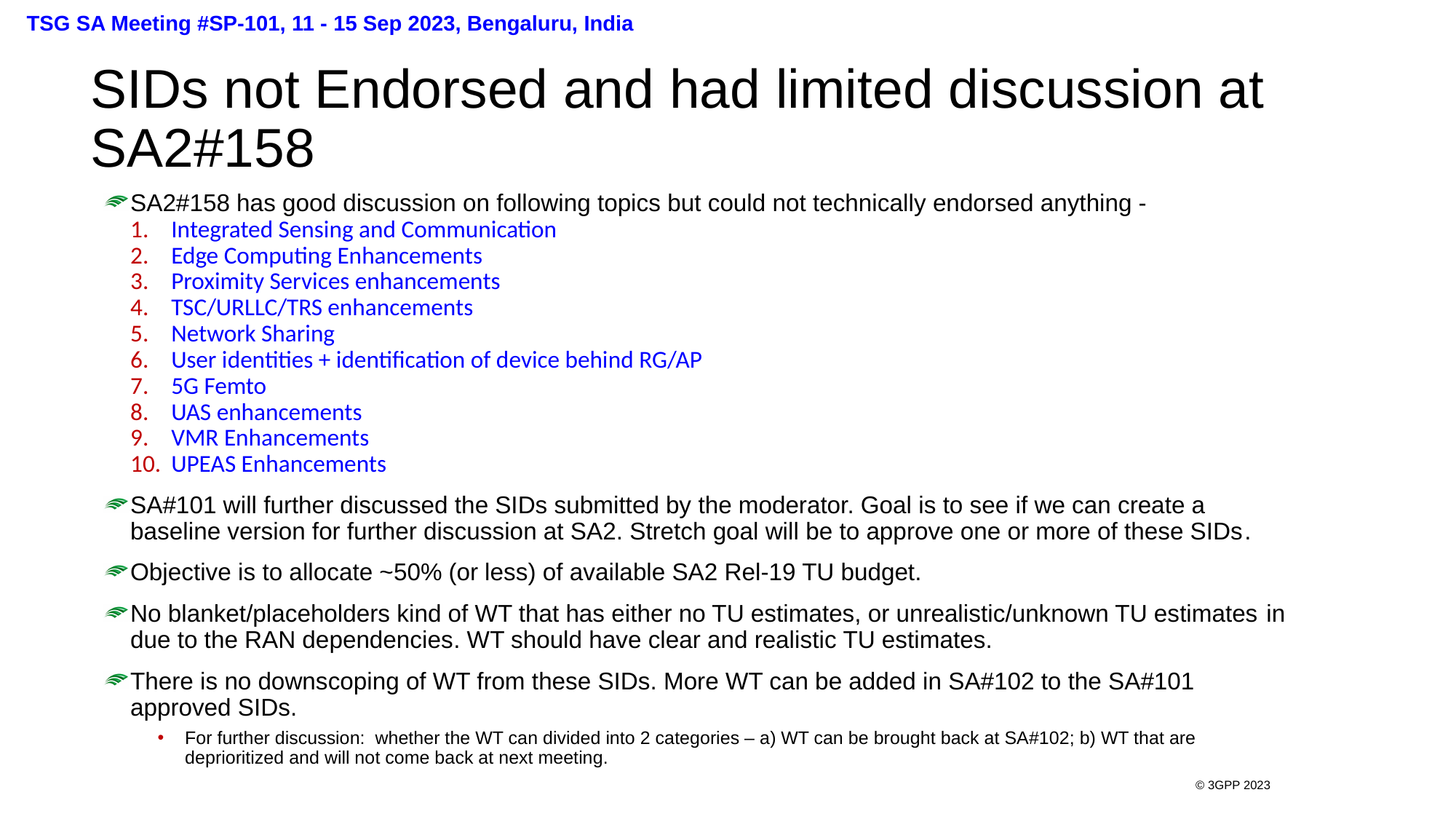

TSG SA Meeting #SP-101, 11 - 15 Sep 2023, Bengaluru, India
# SIDs not Endorsed and had limited discussion at SA2#158
SA2#158 has good discussion on following topics but could not technically endorsed anything -
Integrated Sensing and Communication
Edge Computing Enhancements
Proximity Services enhancements
TSC/URLLC/TRS enhancements
Network Sharing
User identities + identification of device behind RG/AP
5G Femto
UAS enhancements
VMR Enhancements
UPEAS Enhancements
SA#101 will further discussed the SIDs submitted by the moderator. Goal is to see if we can create a baseline version for further discussion at SA2. Stretch goal will be to approve one or more of these SIDs.
Objective is to allocate ~50% (or less) of available SA2 Rel-19 TU budget.
No blanket/placeholders kind of WT that has either no TU estimates, or unrealistic/unknown TU estimates in due to the RAN dependencies. WT should have clear and realistic TU estimates.
There is no downscoping of WT from these SIDs. More WT can be added in SA#102 to the SA#101 approved SIDs.
For further discussion:  whether the WT can divided into 2 categories – a) WT can be brought back at SA#102; b) WT that are deprioritized and will not come back at next meeting.